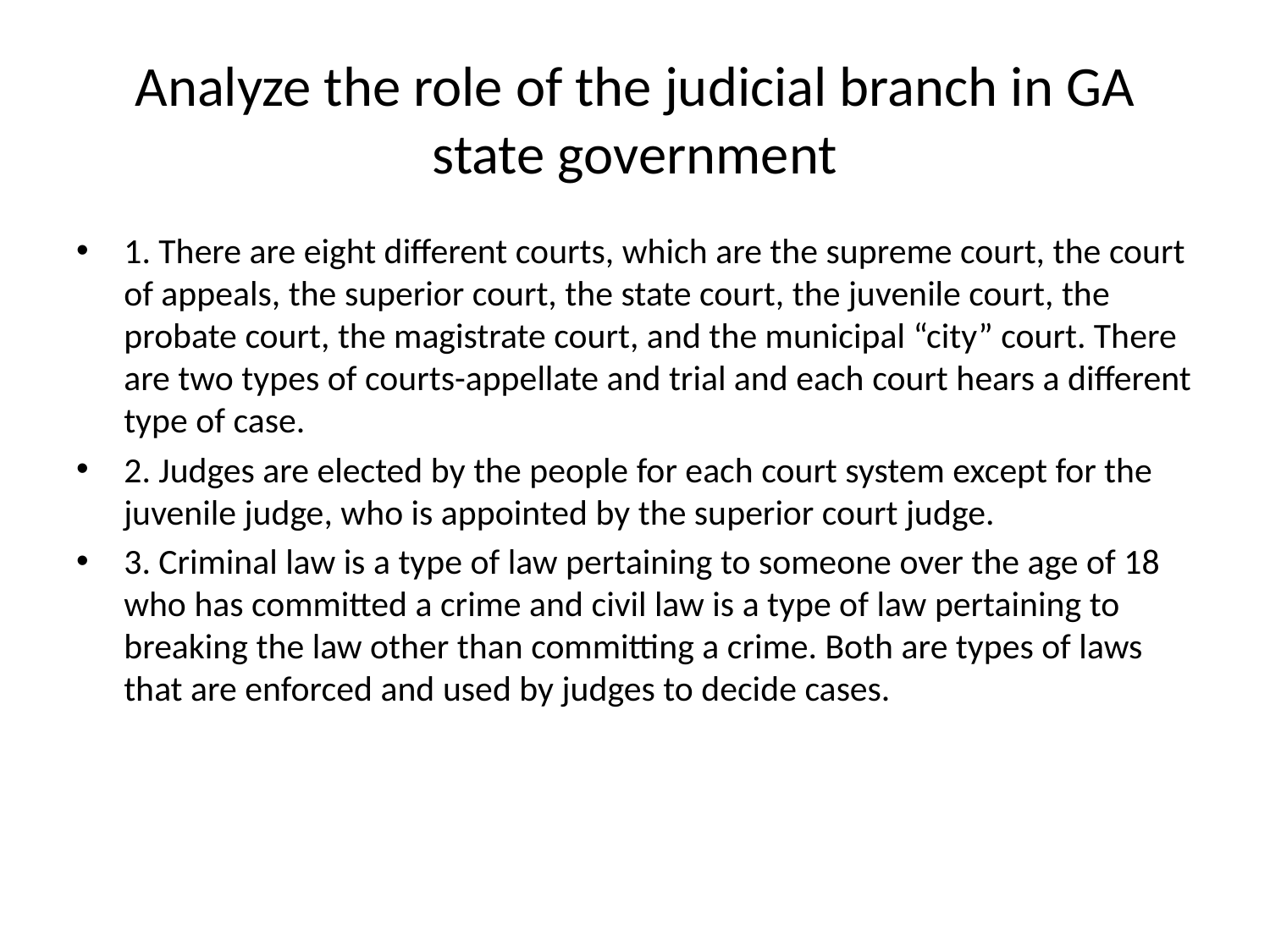

# Analyze the role of the judicial branch in GA state government
1. There are eight different courts, which are the supreme court, the court of appeals, the superior court, the state court, the juvenile court, the probate court, the magistrate court, and the municipal “city” court. There are two types of courts-appellate and trial and each court hears a different type of case.
2. Judges are elected by the people for each court system except for the juvenile judge, who is appointed by the superior court judge.
3. Criminal law is a type of law pertaining to someone over the age of 18 who has committed a crime and civil law is a type of law pertaining to breaking the law other than committing a crime. Both are types of laws that are enforced and used by judges to decide cases.